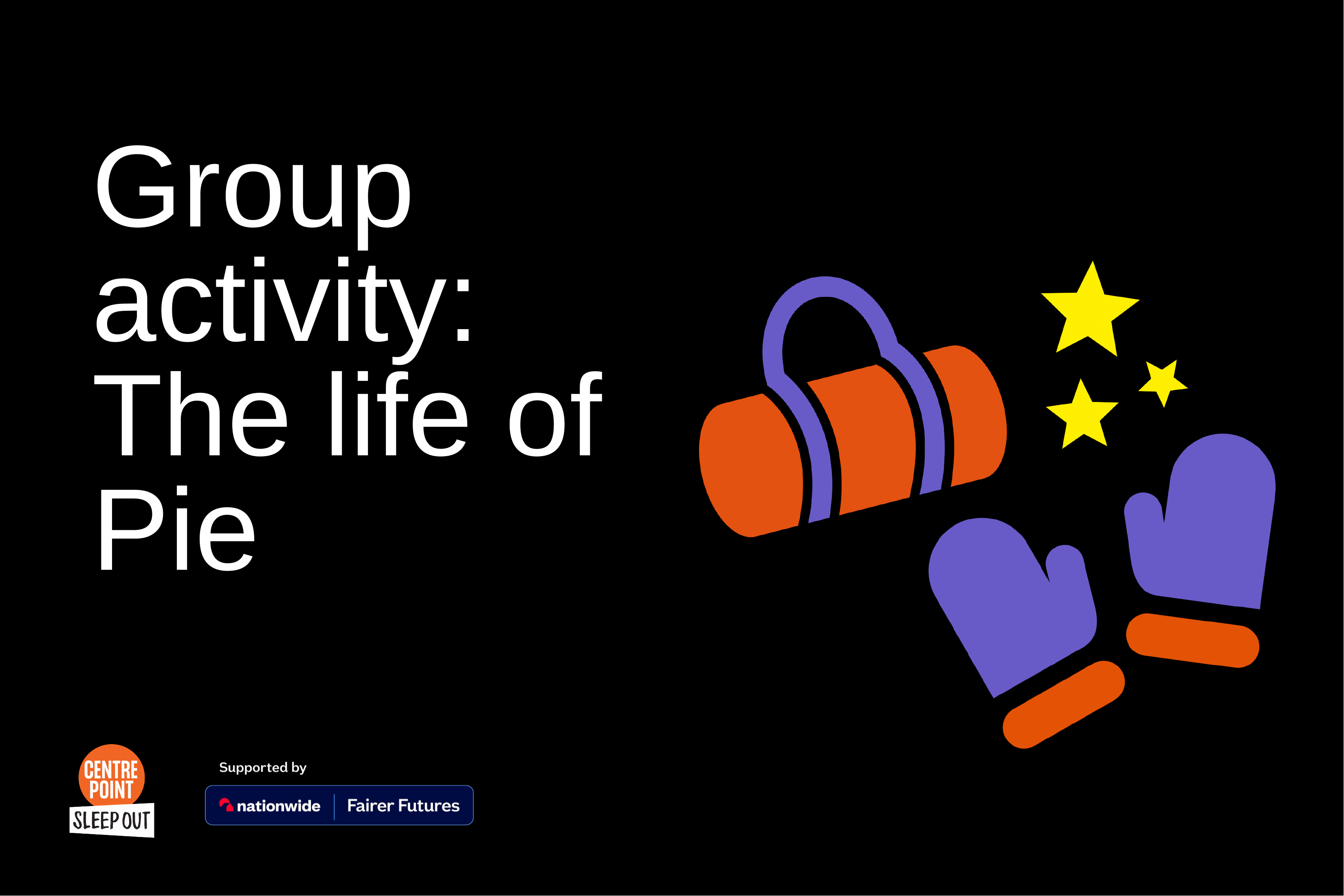

# Group activity: The life of Pie